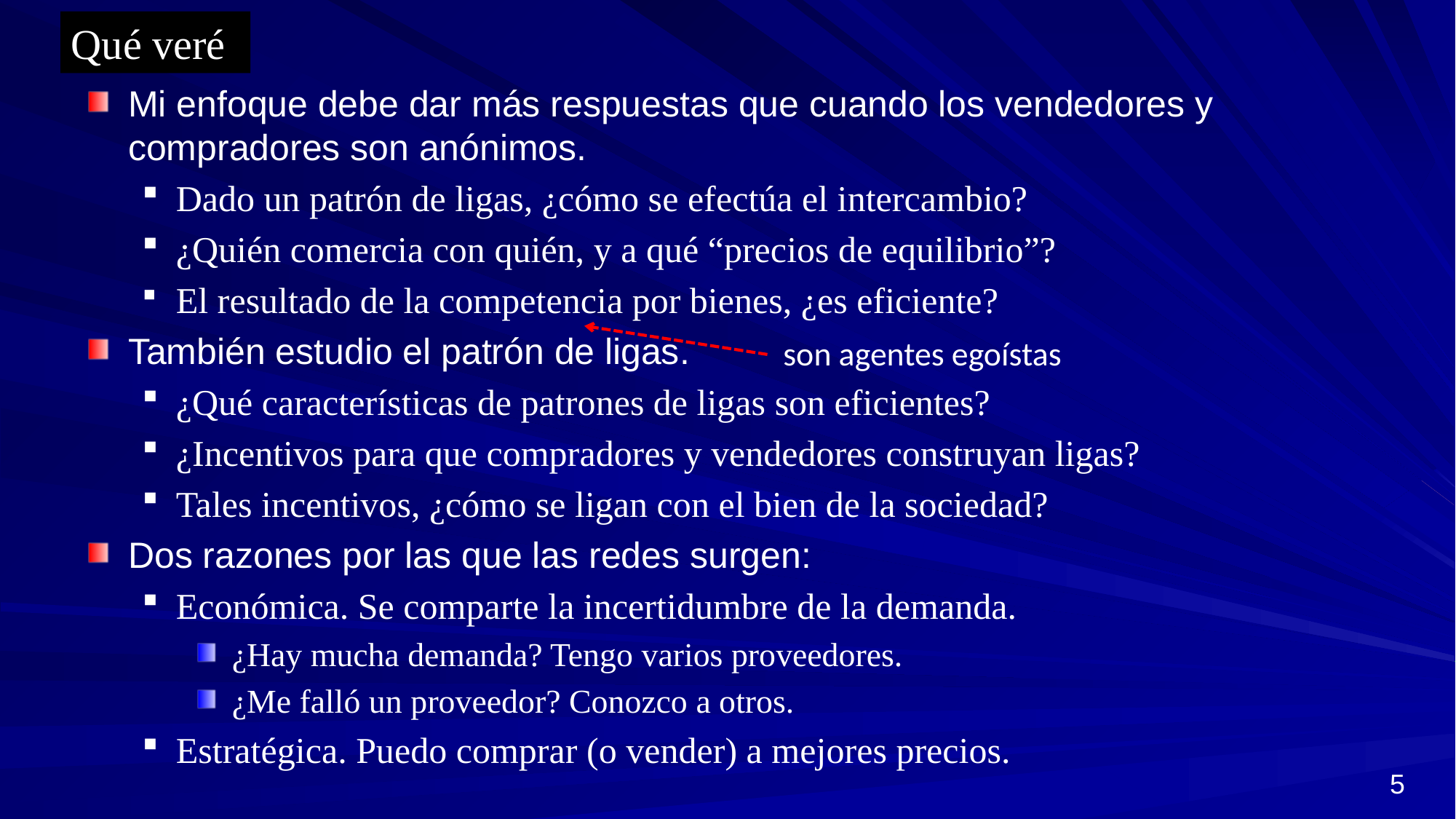

Qué veré
Mi enfoque debe dar más respuestas que cuando los vendedores y compradores son anónimos.
Dado un patrón de ligas, ¿cómo se efectúa el intercambio?
¿Quién comercia con quién, y a qué “precios de equilibrio”?
El resultado de la competencia por bienes, ¿es eficiente?
También estudio el patrón de ligas.
¿Qué características de patrones de ligas son eficientes?
¿Incentivos para que compradores y vendedores construyan ligas?
Tales incentivos, ¿cómo se ligan con el bien de la sociedad?
Dos razones por las que las redes surgen:
Económica. Se comparte la incertidumbre de la demanda.
 ¿Hay mucha demanda? Tengo varios proveedores.
 ¿Me falló un proveedor? Conozco a otros.
Estratégica. Puedo comprar (o vender) a mejores precios.
son agentes egoístas
5